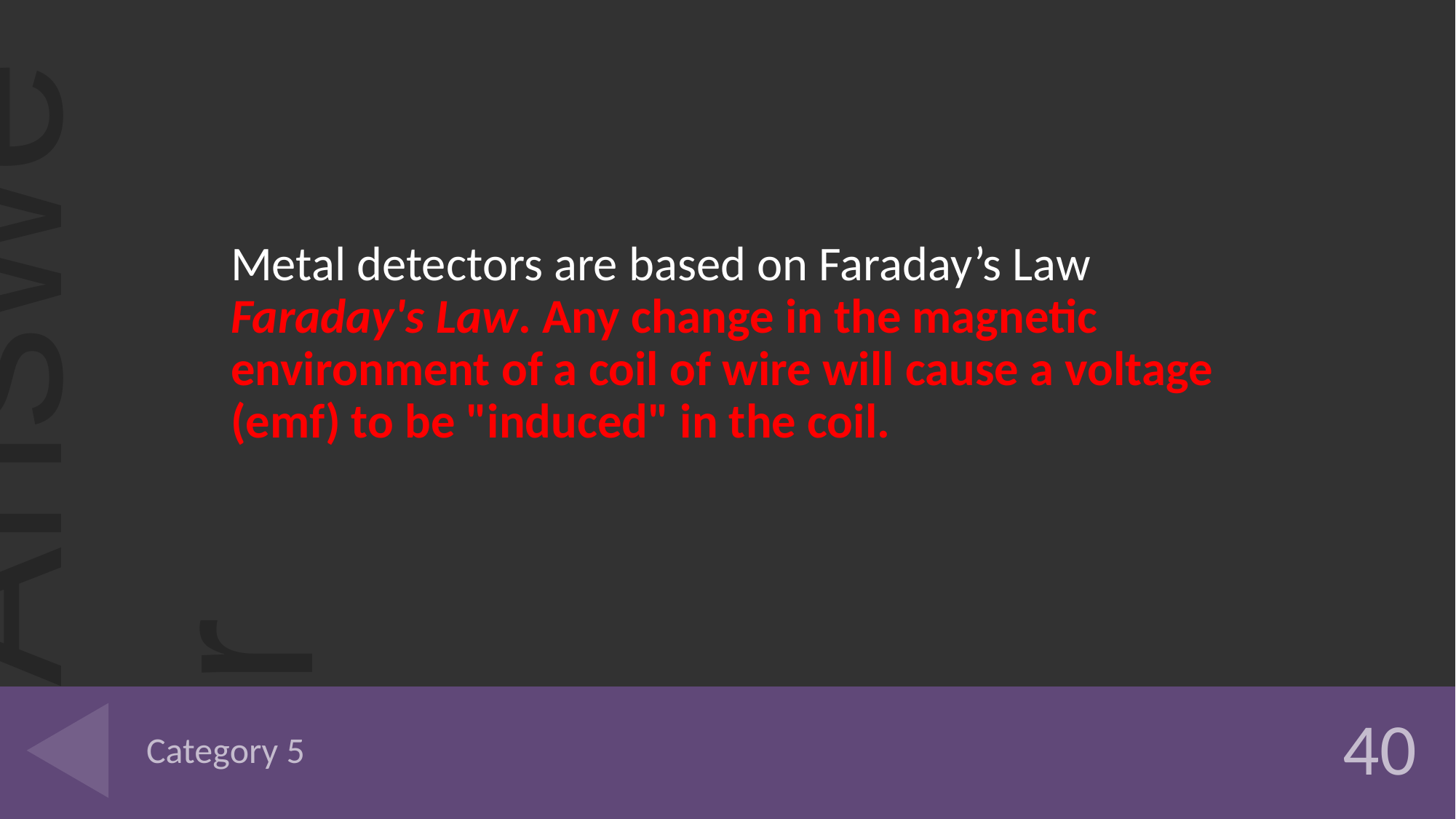

Metal detectors are based on Faraday’s Law
Faraday's Law. Any change in the magnetic environment of a coil of wire will cause a voltage (emf) to be "induced" in the coil.
# Category 5
40